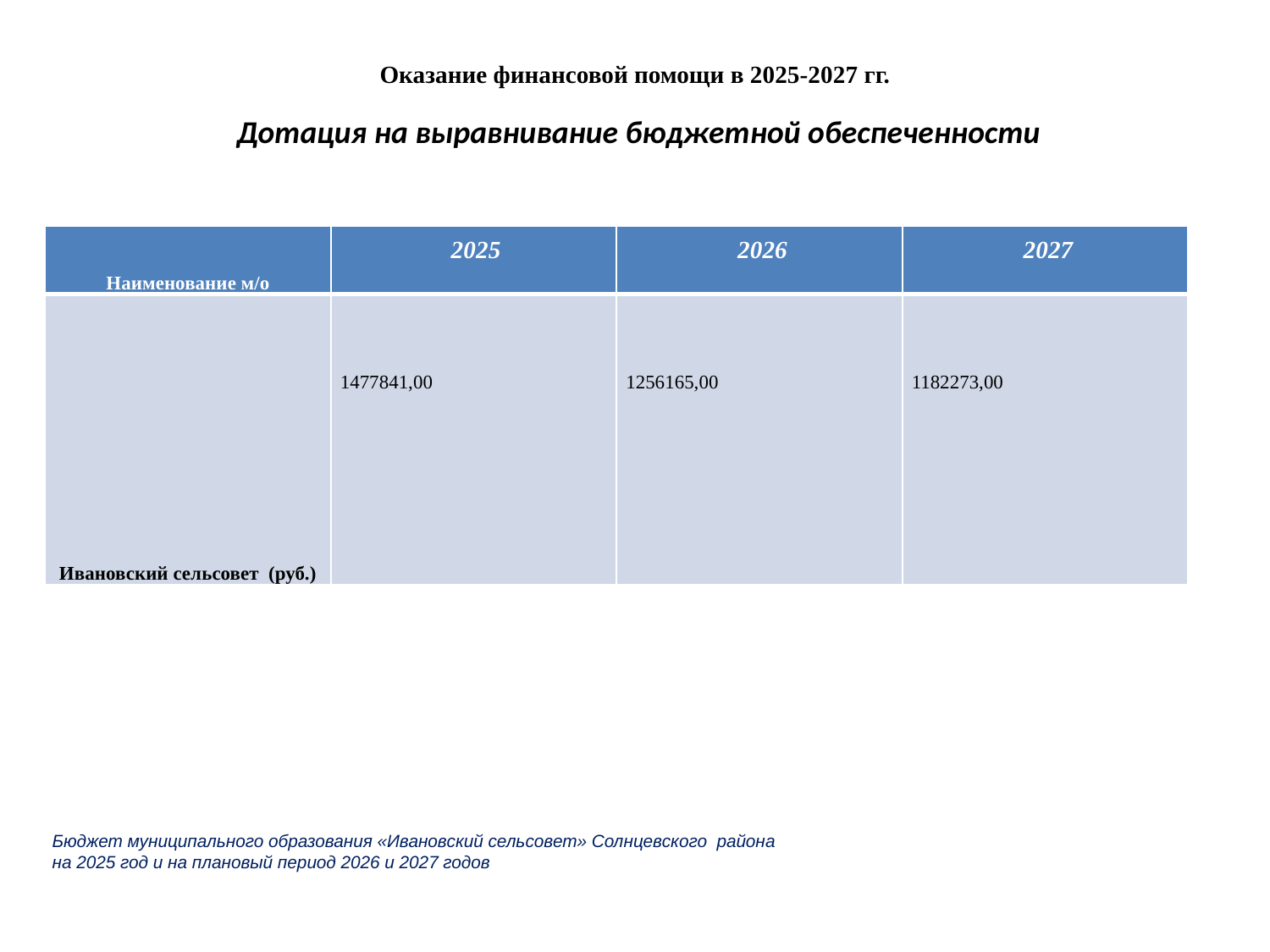

# Оказание финансовой помощи в 2025-2027 гг.
Дотация на выравнивание бюджетной обеспеченности
| Наименование м/о | 2025 | 2026 | 2027 |
| --- | --- | --- | --- |
| Ивановский сельсовет (руб.) | 1477841,00 | 1256165,00 | 1182273,00 |
Бюджет муниципального образования «Ивановский сельсовет» Солнцевского  района
на 2025 год и на плановый период 2026 и 2027 годов